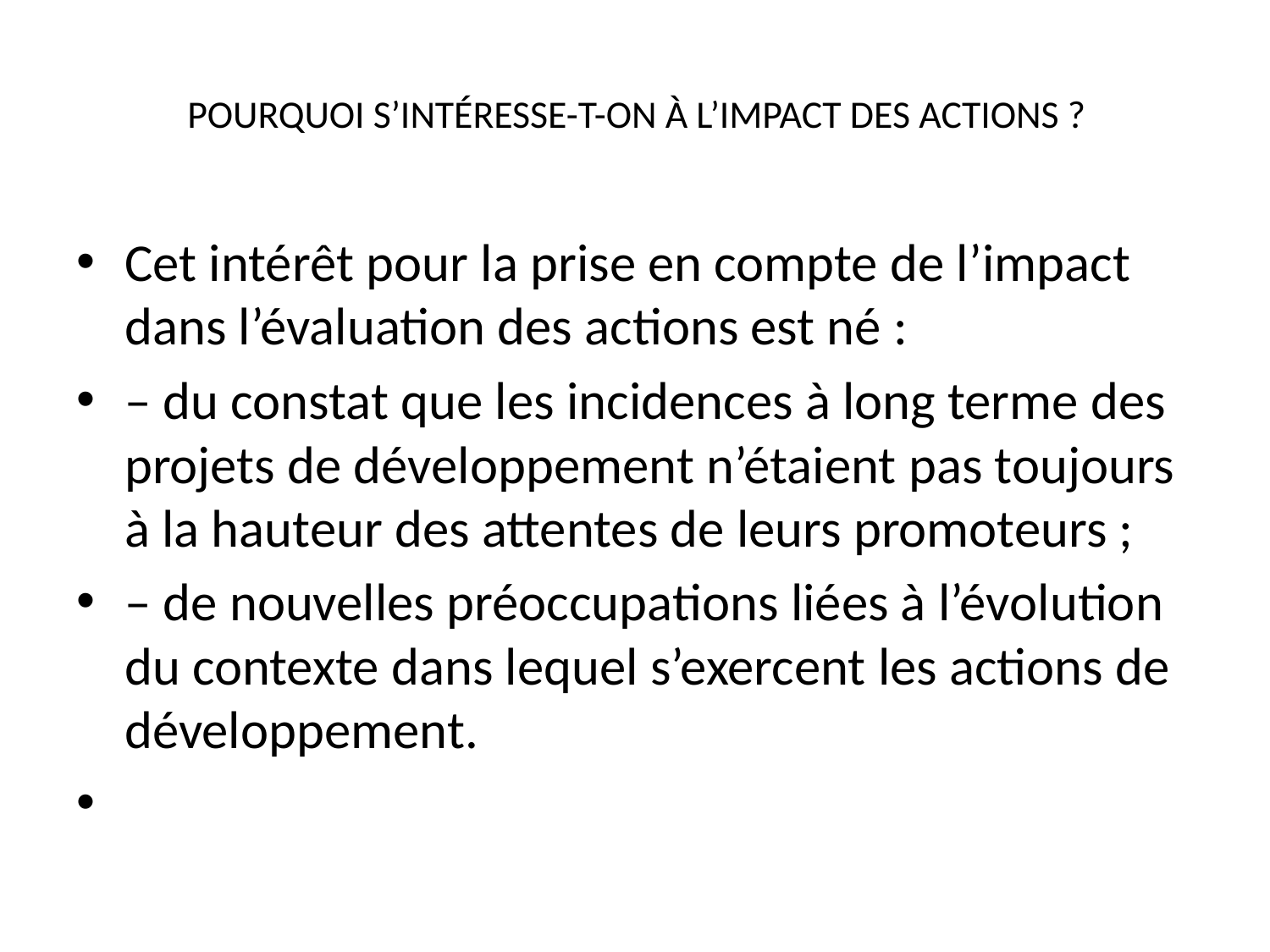

# POURQUOI S’INTÉRESSE-T-ON À L’IMPACT DES ACTIONS ?
Cet intérêt pour la prise en compte de l’impact dans l’évaluation des actions est né :
– du constat que les incidences à long terme des projets de développement n’étaient pas toujours à la hauteur des attentes de leurs promoteurs ;
– de nouvelles préoccupations liées à l’évolution du contexte dans lequel s’exercent les actions de développement.